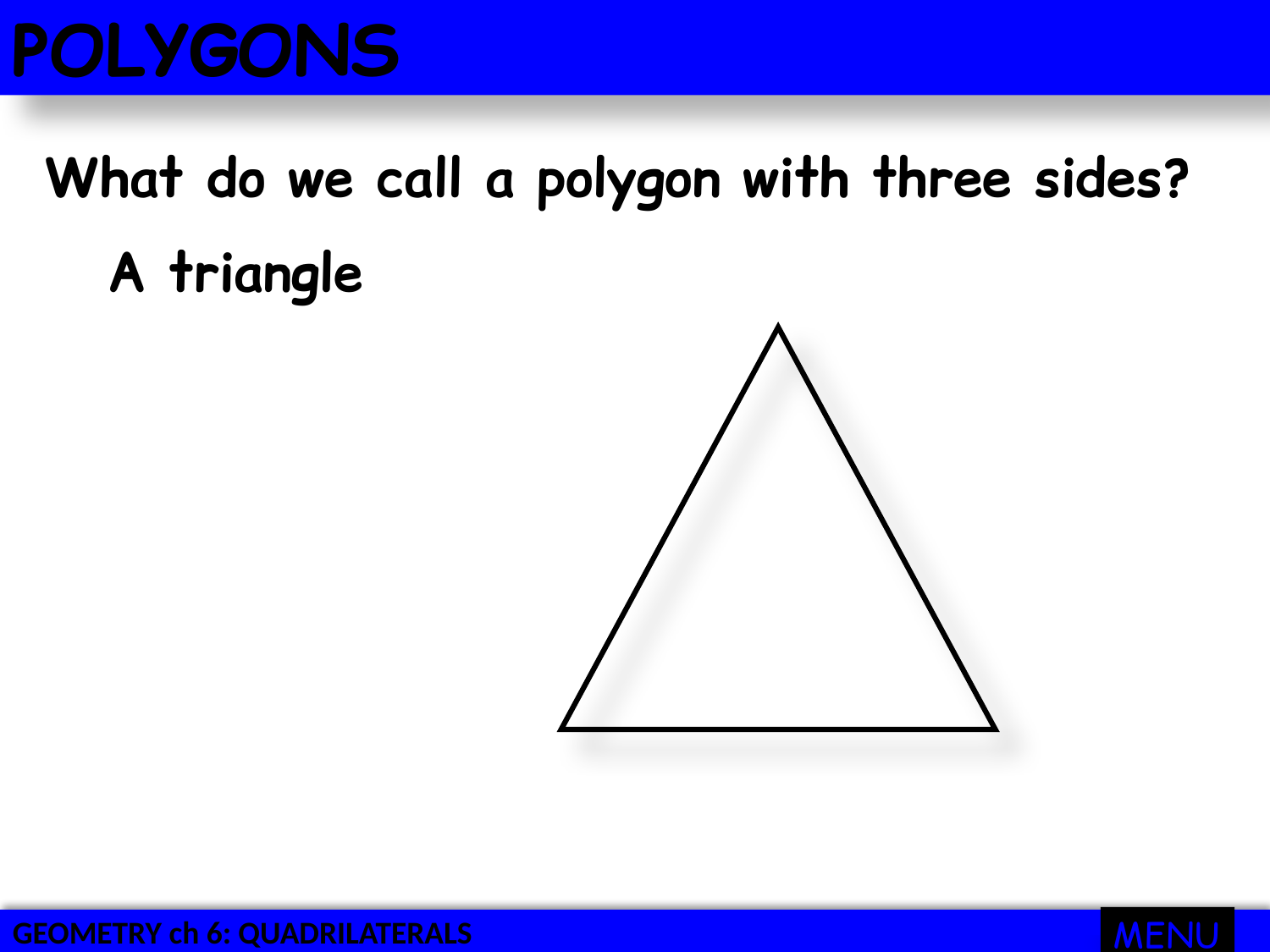

POLYGONS
What do we call a polygon with three sides?
A triangle

MENU
GEOMETRY ch 6: QUADRILATERALS